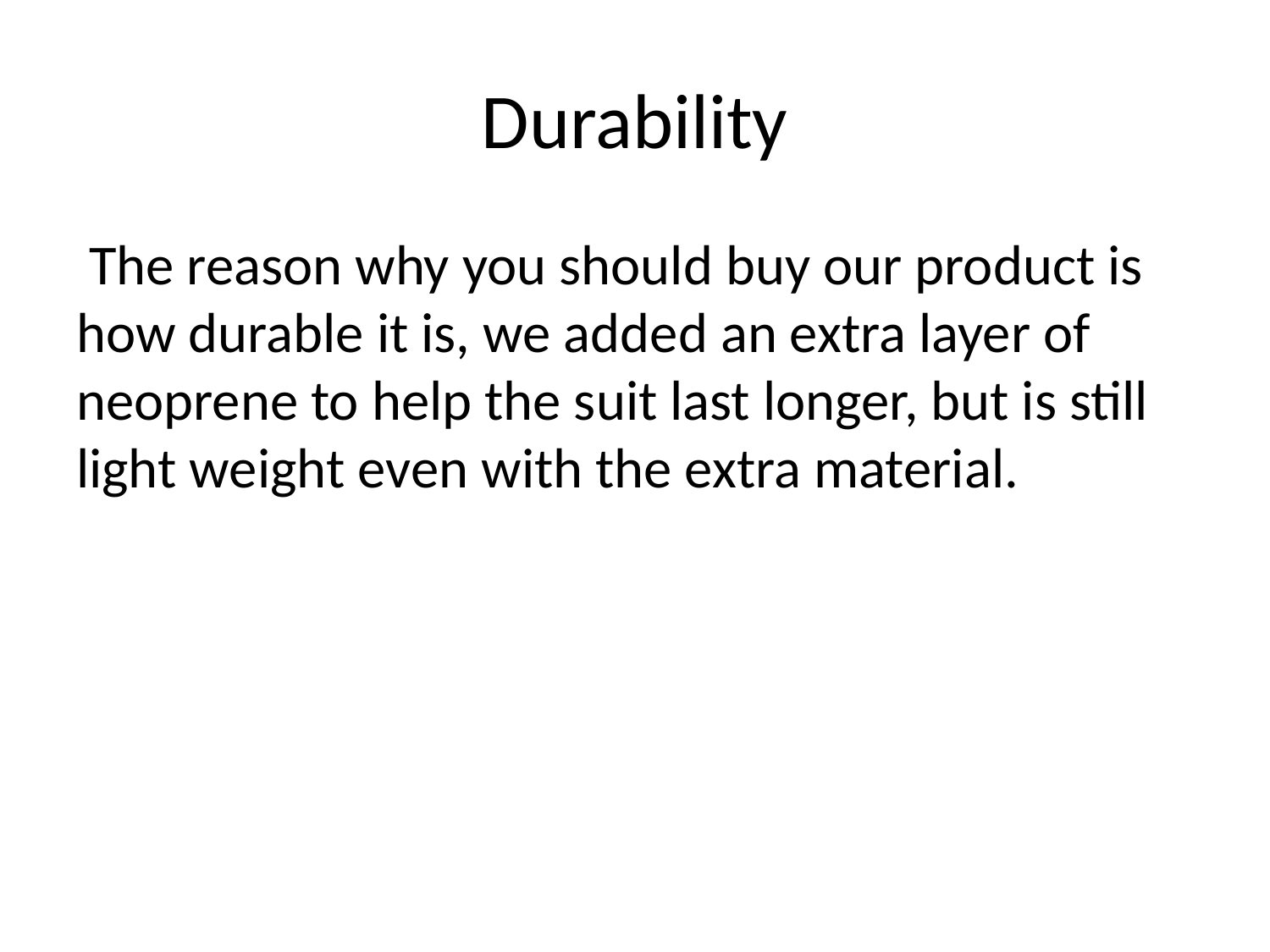

# Durability
 The reason why you should buy our product is how durable it is, we added an extra layer of neoprene to help the suit last longer, but is still light weight even with the extra material.